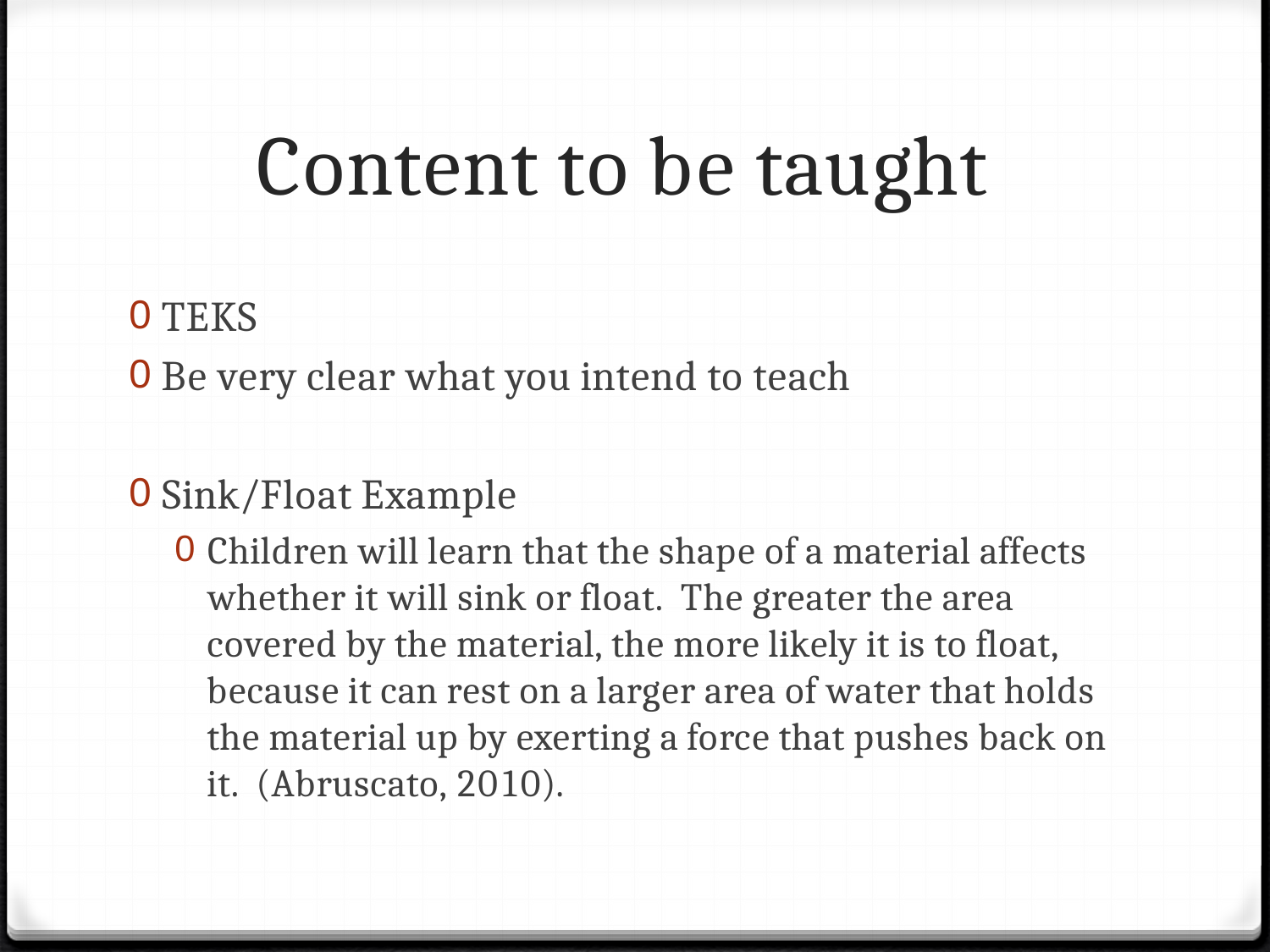

# Content to be taught
TEKS
Be very clear what you intend to teach

Sink/Float Example
Children will learn that the shape of a material affects whether it will sink or float.  The greater the area covered by the material, the more likely it is to float, because it can rest on a larger area of water that holds the material up by exerting a force that pushes back on it.  (Abruscato, 2010).